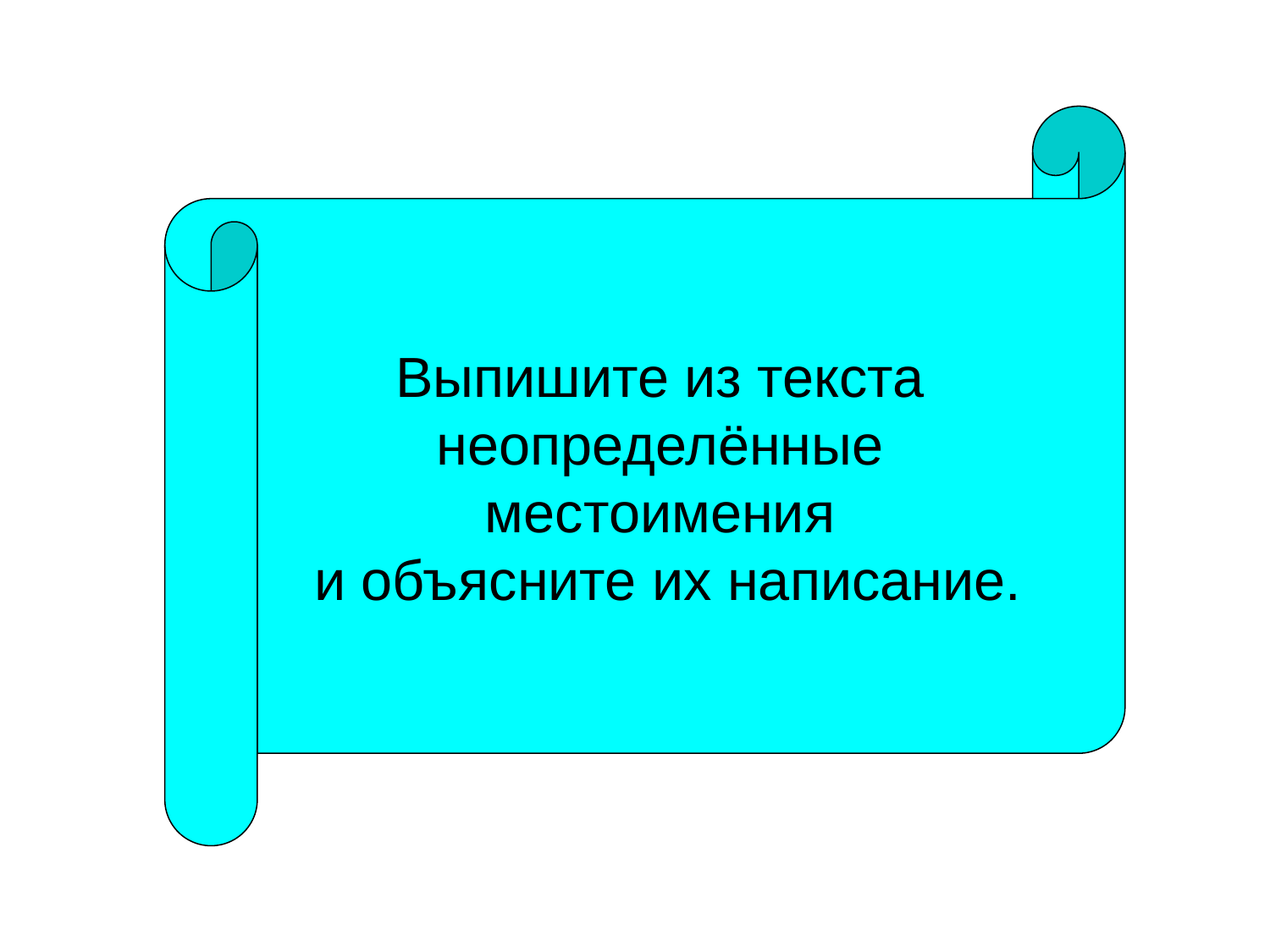

#
Выпишите из текста
неопределённые
местоимения
и объясните их написание.